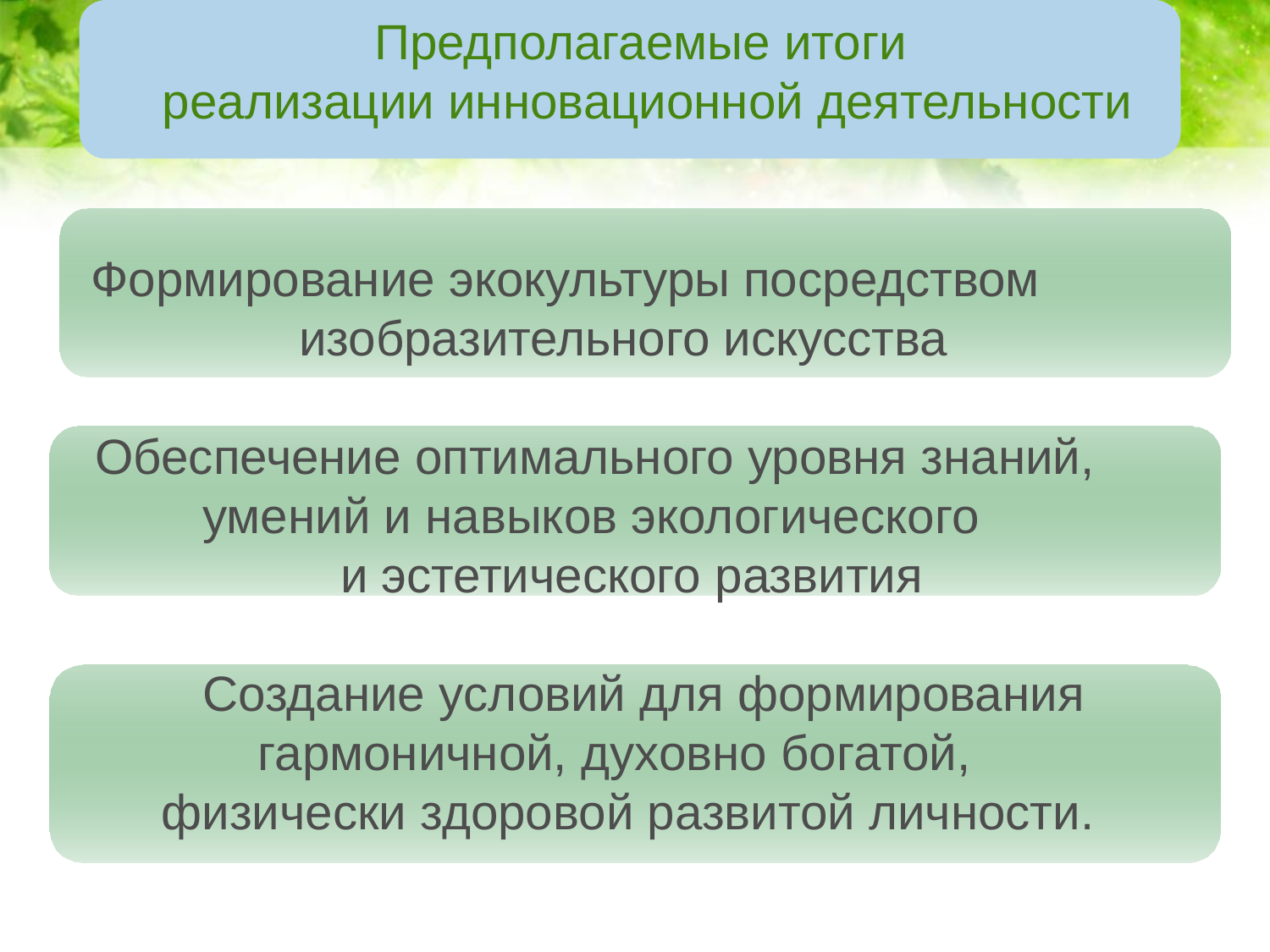

Предполагаемые итоги
реализации инновационной деятельности

       Формирование экокультуры посредством
                   изобразительного искусства
      Обеспечение оптимального уровня знаний,
            умений и навыков экологического
                      и эстетического развития

            Создание условий для формирования
                гармоничной, духовно богатой,
         физически здоровой развитой личности.